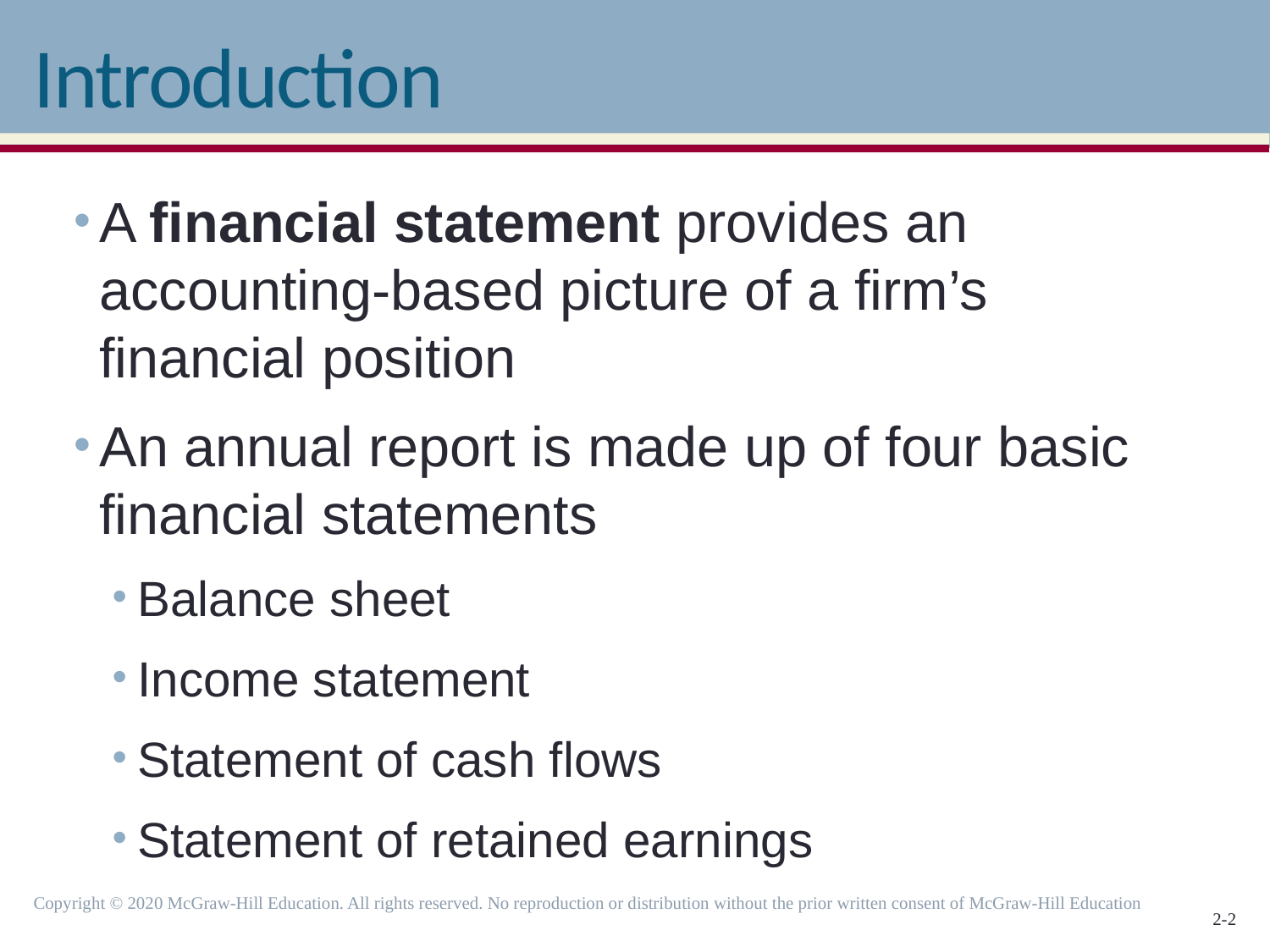

# Introduction
A financial statement provides an accounting-based picture of a firm’s financial position
An annual report is made up of four basic financial statements
Balance sheet
Income statement
Statement of cash flows
Statement of retained earnings
Copyright © 2020 McGraw-Hill Education. All rights reserved. No reproduction or distribution without the prior written consent of McGraw-Hill Education